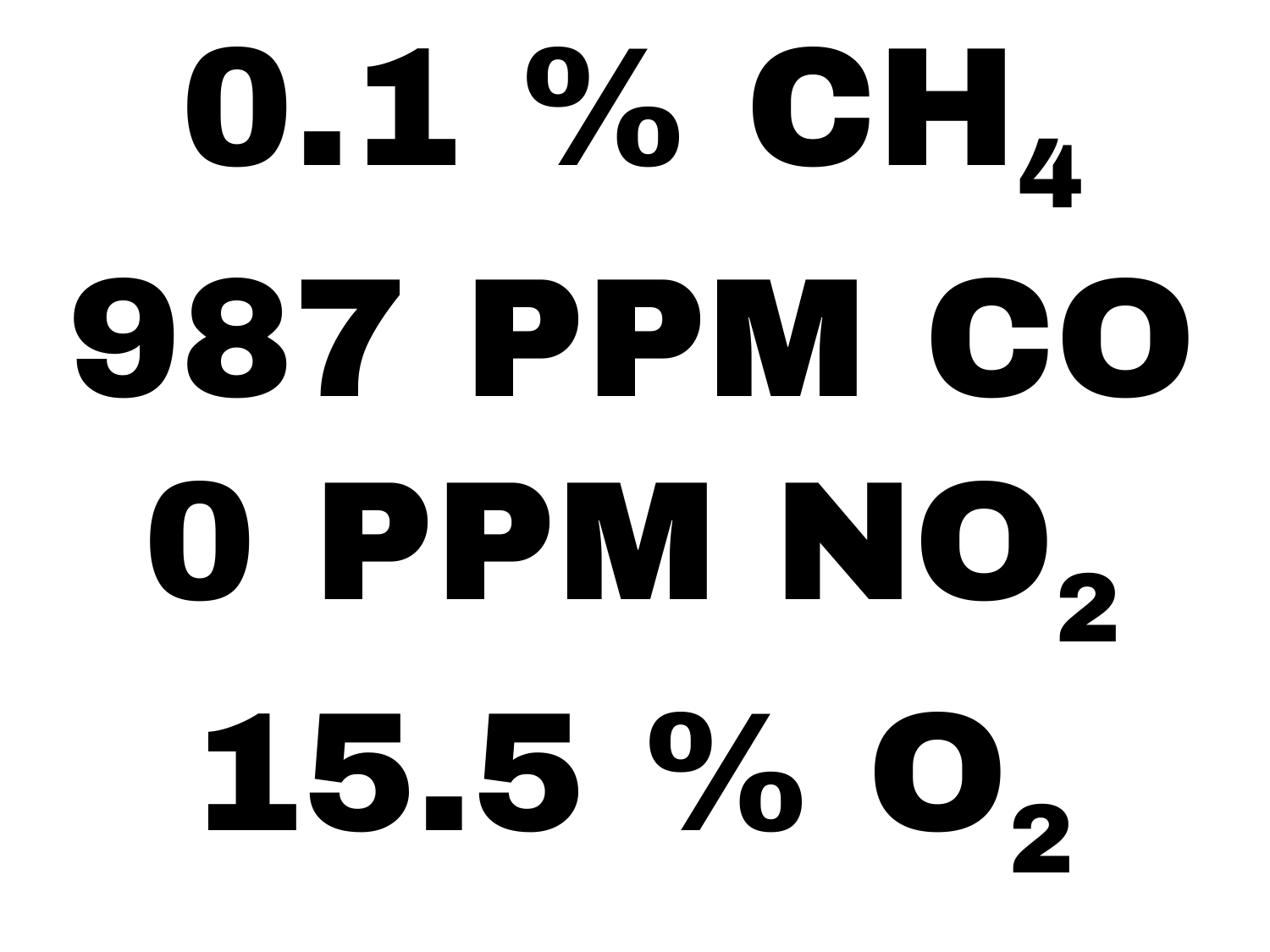

# 0.1 % CH4 987 PPM CO 0 PPM NO2 15.5 % O2